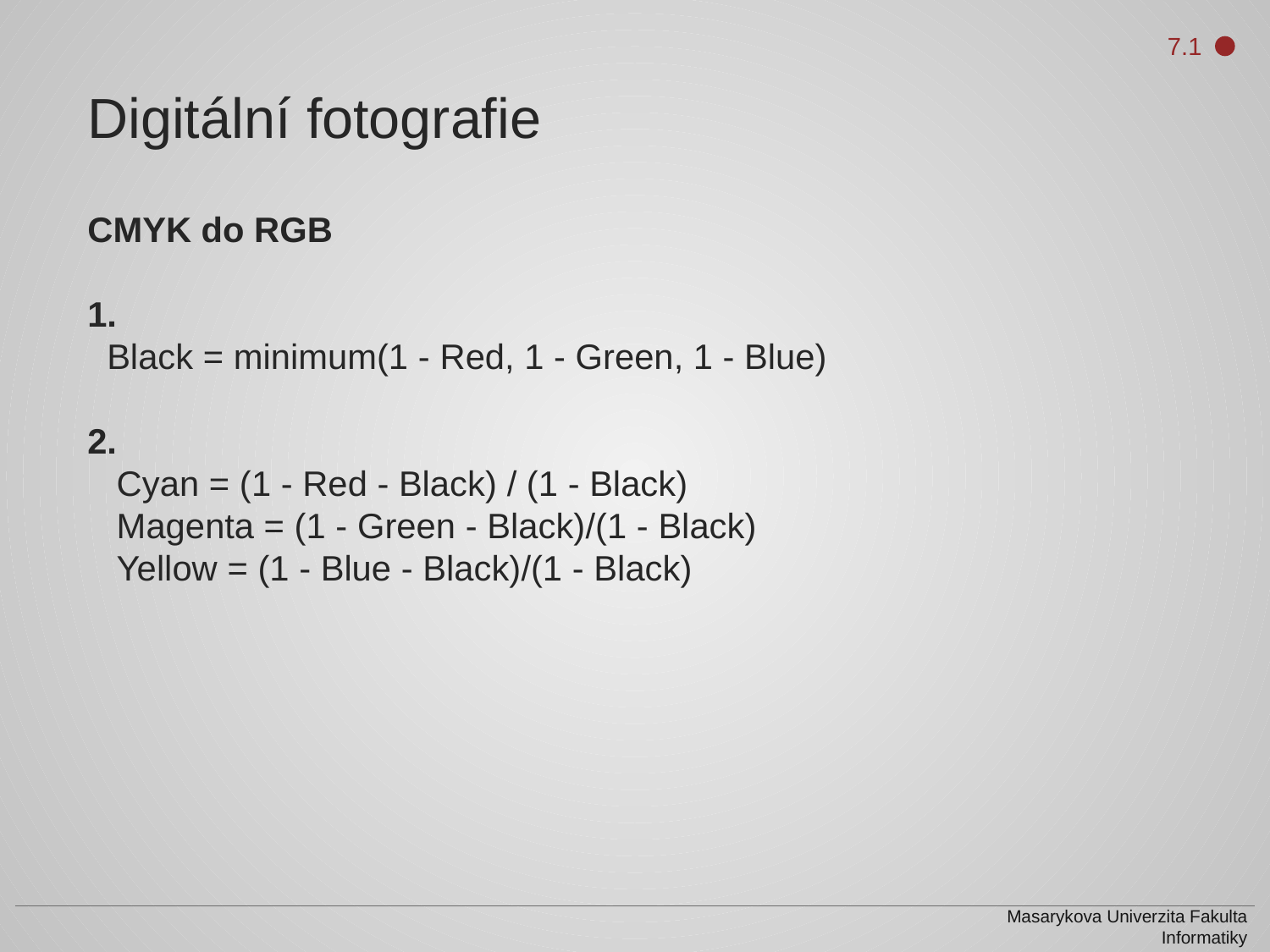

7.1

Digitální fotografie
CMYK do RGB

1.
  Black = minimum(1 - Red, 1 - Green, 1 - Blue)

2.
   Cyan = (1 - Red - Black) / (1 - Black)
   Magenta = (1 - Green - Black)/(1 - Black)
   Yellow = (1 - Blue - Black)/(1 - Black)

Masarykova Univerzita Fakulta Informatiky